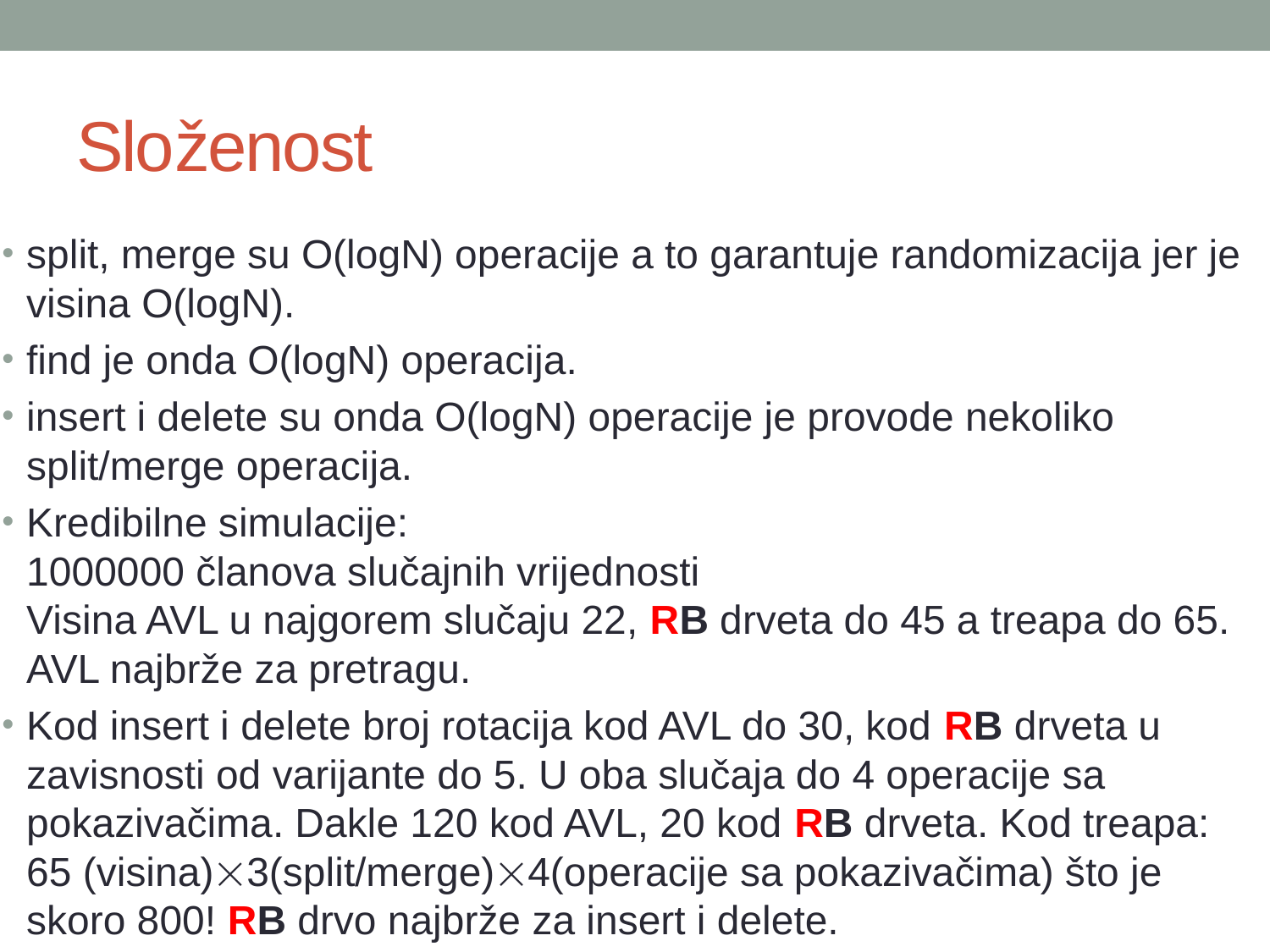

# Složenost
split, merge su O(logN) operacije a to garantuje randomizacija jer je visina O(logN).
find je onda O(logN) operacija.
insert i delete su onda O(logN) operacije je provode nekoliko split/merge operacija.
Kredibilne simulacije:
1000000 članova slučajnih vrijednosti
Visina AVL u najgorem slučaju 22, RB drveta do 45 a treapa do 65. AVL najbrže za pretragu.
Kod insert i delete broj rotacija kod AVL do 30, kod RB drveta u zavisnosti od varijante do 5. U oba slučaja do 4 operacije sa pokazivačima. Dakle 120 kod AVL, 20 kod RB drveta. Kod treapa: 65 (visina)×3(split/merge)×4(operacije sa pokazivačima) što je skoro 800! RB drvo najbrže za insert i delete.